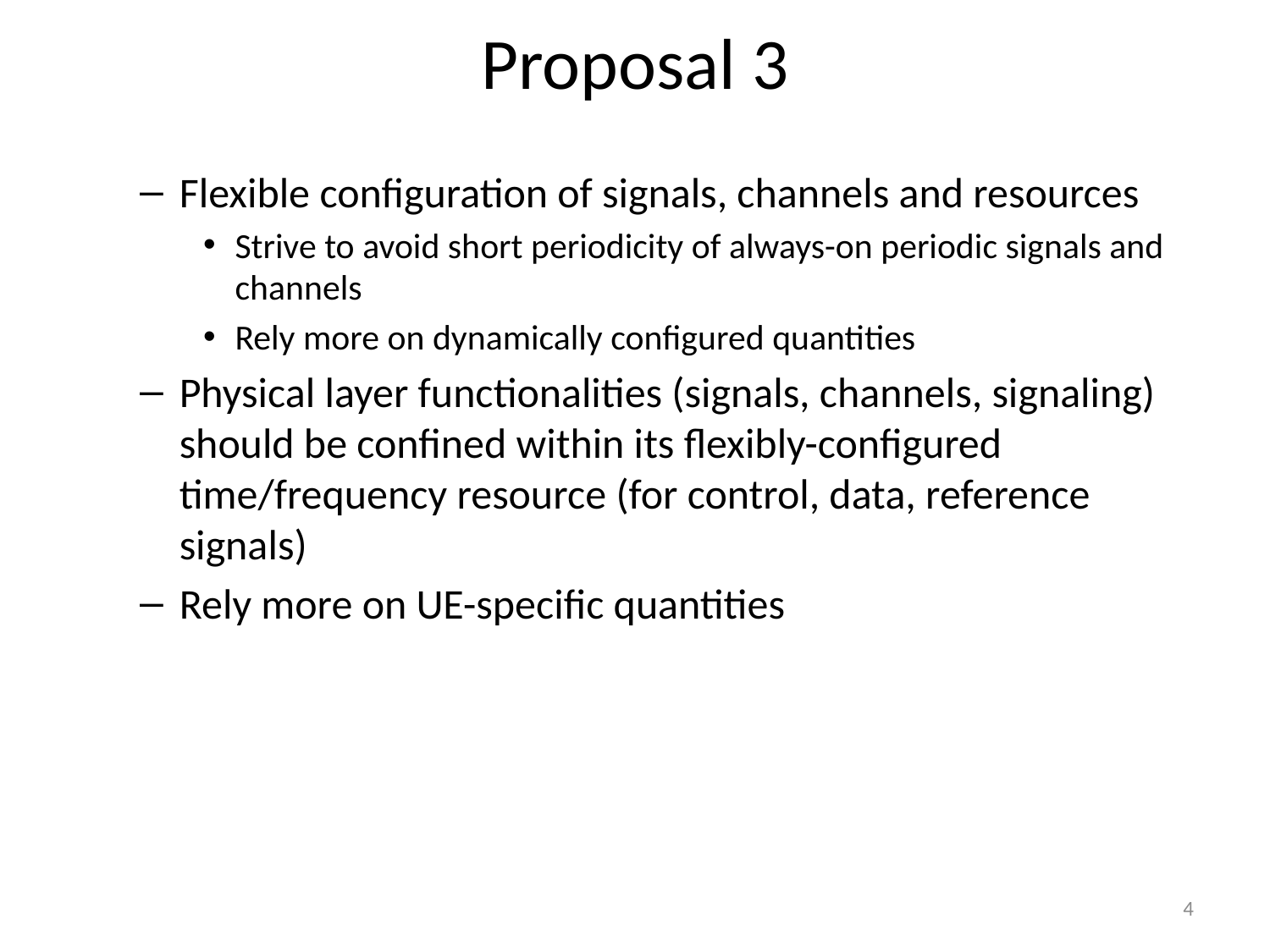

# Proposal 3
Flexible configuration of signals, channels and resources
Strive to avoid short periodicity of always-on periodic signals and channels
Rely more on dynamically configured quantities
Physical layer functionalities (signals, channels, signaling) should be confined within its flexibly-configured time/frequency resource (for control, data, reference signals)
Rely more on UE-specific quantities
4